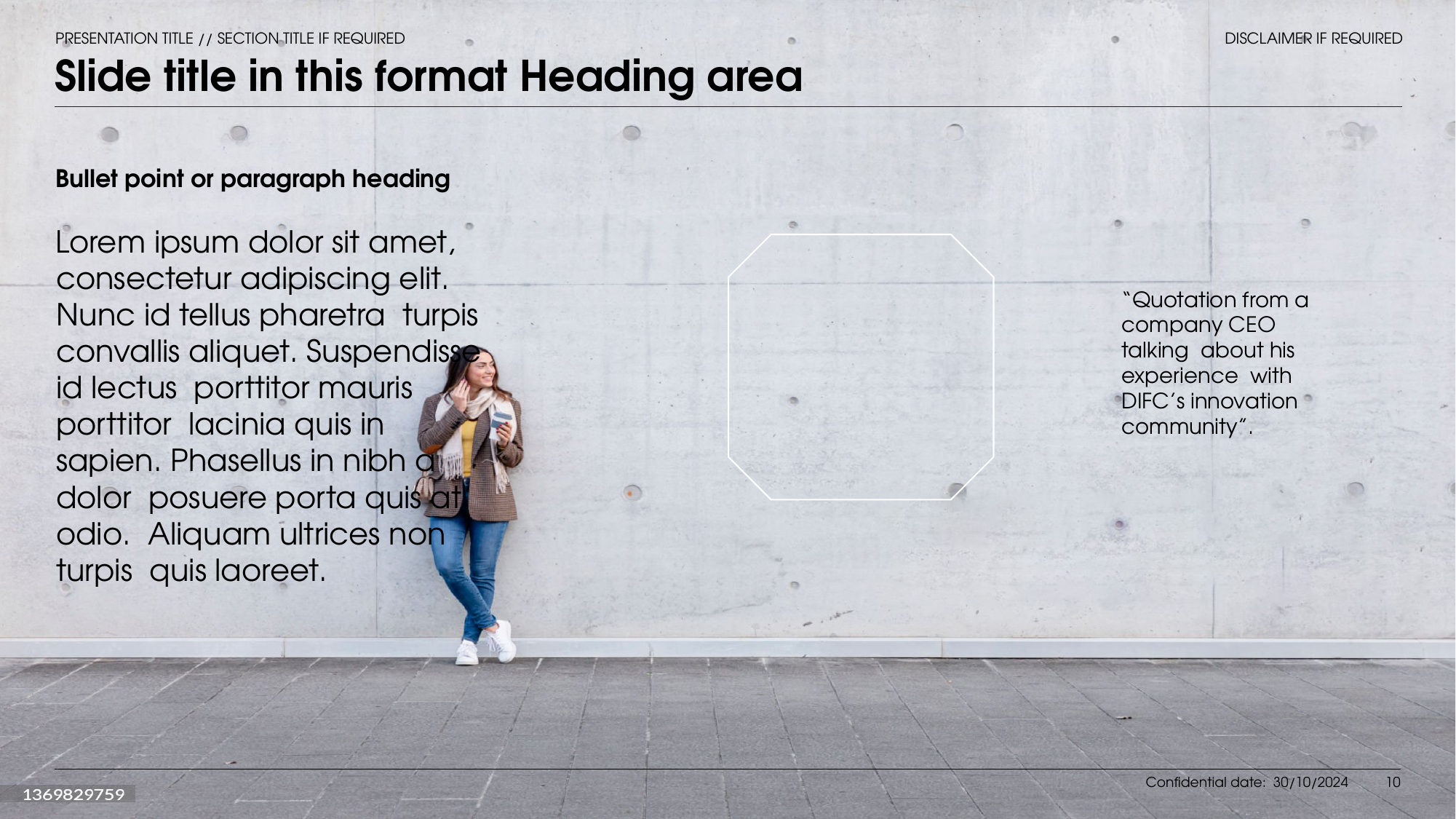

PRESENTATION TITLE // SECTION TITLE IF REQUIRED

DISCLAIMER IF REQUIRED
# Slide title in this format Heading area
Bullet point or paragraph heading
Lorem ipsum dolor sit amet,  consectetur adipiscing elit. Nunc id tellus pharetra  turpis convallis aliquet. Suspendisse id lectus  porttitor mauris porttitor  lacinia quis in sapien. Phasellus in nibh a dolor  posuere porta quis at odio.  Aliquam ultrices non turpis  quis laoreet.

“Quotation from a  company CEO talking  about his experience  with DIFC’s innovation  community”.
10
Confidential date:
30/10/2024